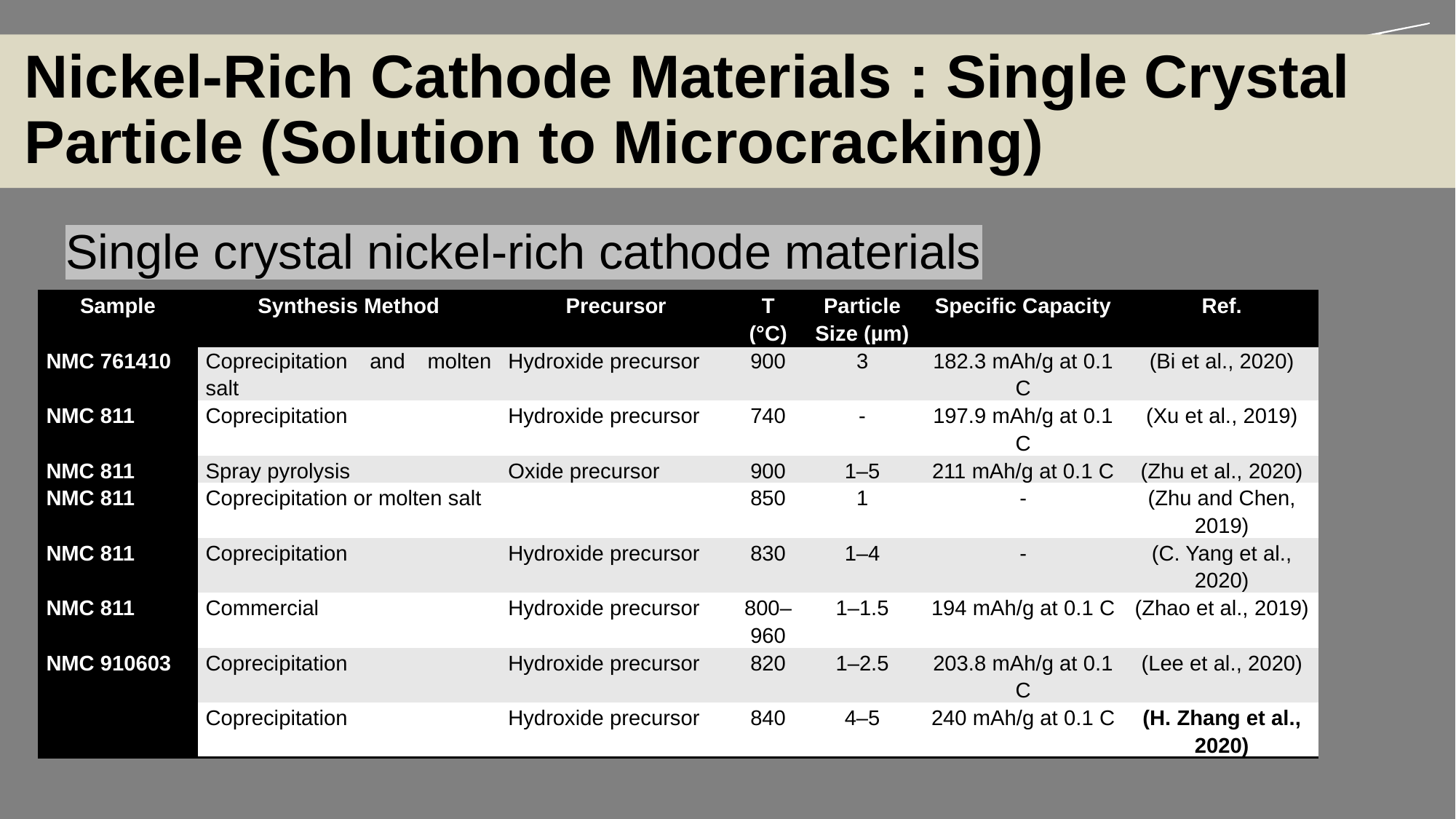

Nickel-Rich Cathode Materials : Single Crystal Particle (Solution to Microcracking)

Single crystal nickel-rich cathode materials
| Sample | Synthesis Method | Precursor | T (°C) | Particle Size (µm) | Specific Capacity | Ref. |
| --- | --- | --- | --- | --- | --- | --- |
| NMC 761410 | Coprecipitation and molten salt | Hydroxide precursor | 900 | 3 | 182.3 mAh/g at 0.1 C | (Bi et al., 2020) |
| NMC 811 | Coprecipitation | Hydroxide precursor | 740 | - | 197.9 mAh/g at 0.1 C | (Xu et al., 2019) |
| NMC 811 | Spray pyrolysis | Oxide precursor | 900 | 1–5 | 211 mAh/g at 0.1 C | (Zhu et al., 2020) |
| NMC 811 | Coprecipitation or molten salt |  | 850 | 1 | - | (Zhu and Chen, 2019) |
| NMC 811 | Coprecipitation | Hydroxide precursor | 830 | 1–4 | - | (C. Yang et al., 2020) |
| NMC 811 | Commercial | Hydroxide precursor | 800–960 | 1–1.5 | 194 mAh/g at 0.1 C | (Zhao et al., 2019) |
| NMC 910603 | Coprecipitation | Hydroxide precursor | 820 | 1–2.5 | 203.8 mAh/g at 0.1 C | (Lee et al., 2020) |
| NCA 880903 | Coprecipitation | Hydroxide precursor | 840 | 4–5 | 240 mAh/g at 0.1 C | (H. Zhang et al., 2020) |